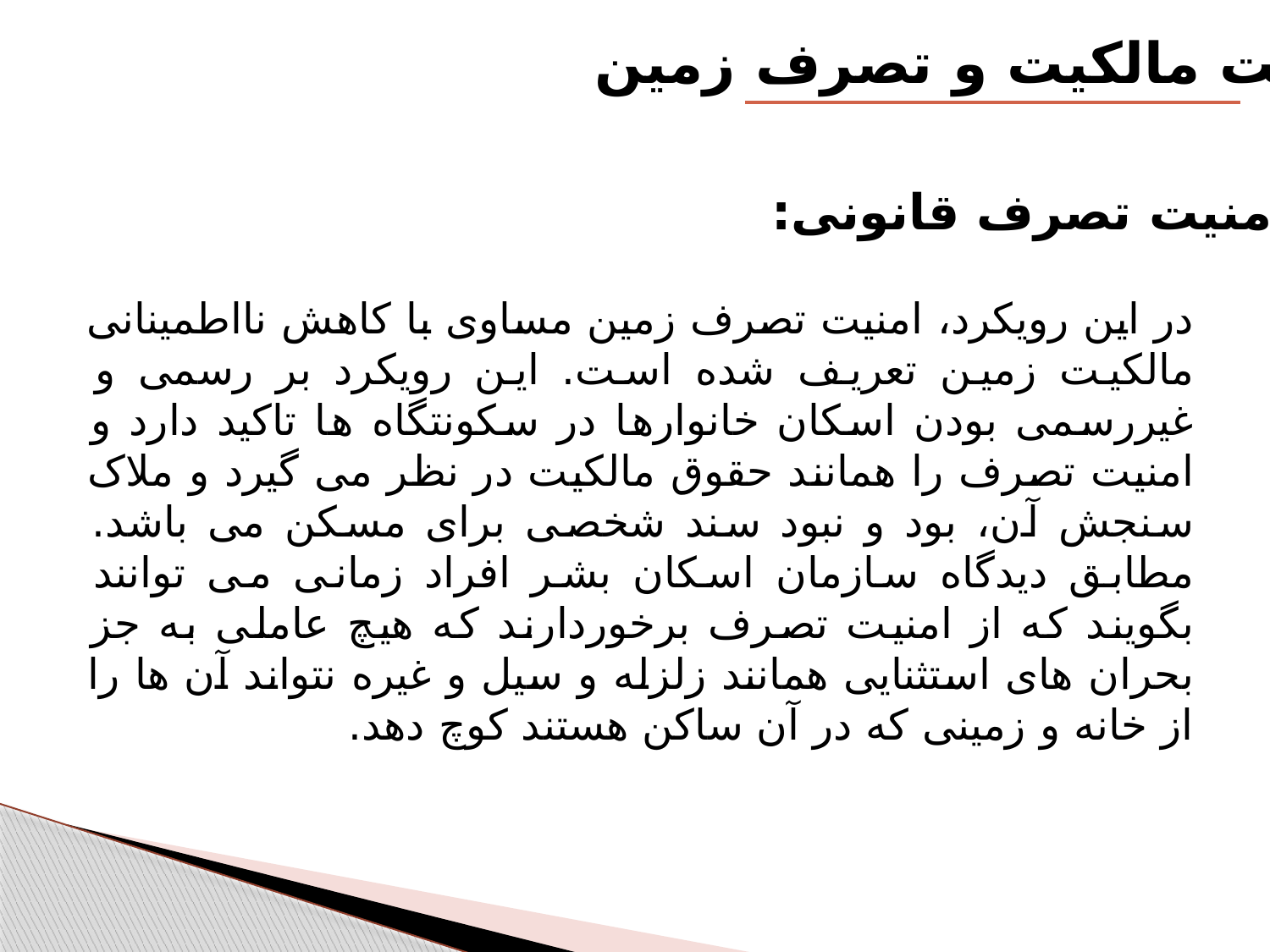

امنیت مالکیت و تصرف زمین
امنیت تصرف قانونی:
	در این رویکرد، امنیت تصرف زمین مساوی با کاهش نااطمینانی مالکیت زمین تعریف شده است. این رویکرد بر رسمی و غیررسمی بودن اسکان خانوارها در سکونتگاه ها تاکید دارد و امنیت تصرف را همانند حقوق مالکیت در نظر می گیرد و ملاک سنجش آن، بود و نبود سند شخصی برای مسکن می باشد. مطابق دیدگاه سازمان اسکان بشر افراد زمانی می توانند بگویند که از امنیت تصرف برخوردارند که هیچ عاملی به جز بحران های استثنایی همانند زلزله و سیل و غیره نتواند آن ها را از خانه و زمینی که در آن ساکن هستند کوچ دهد.